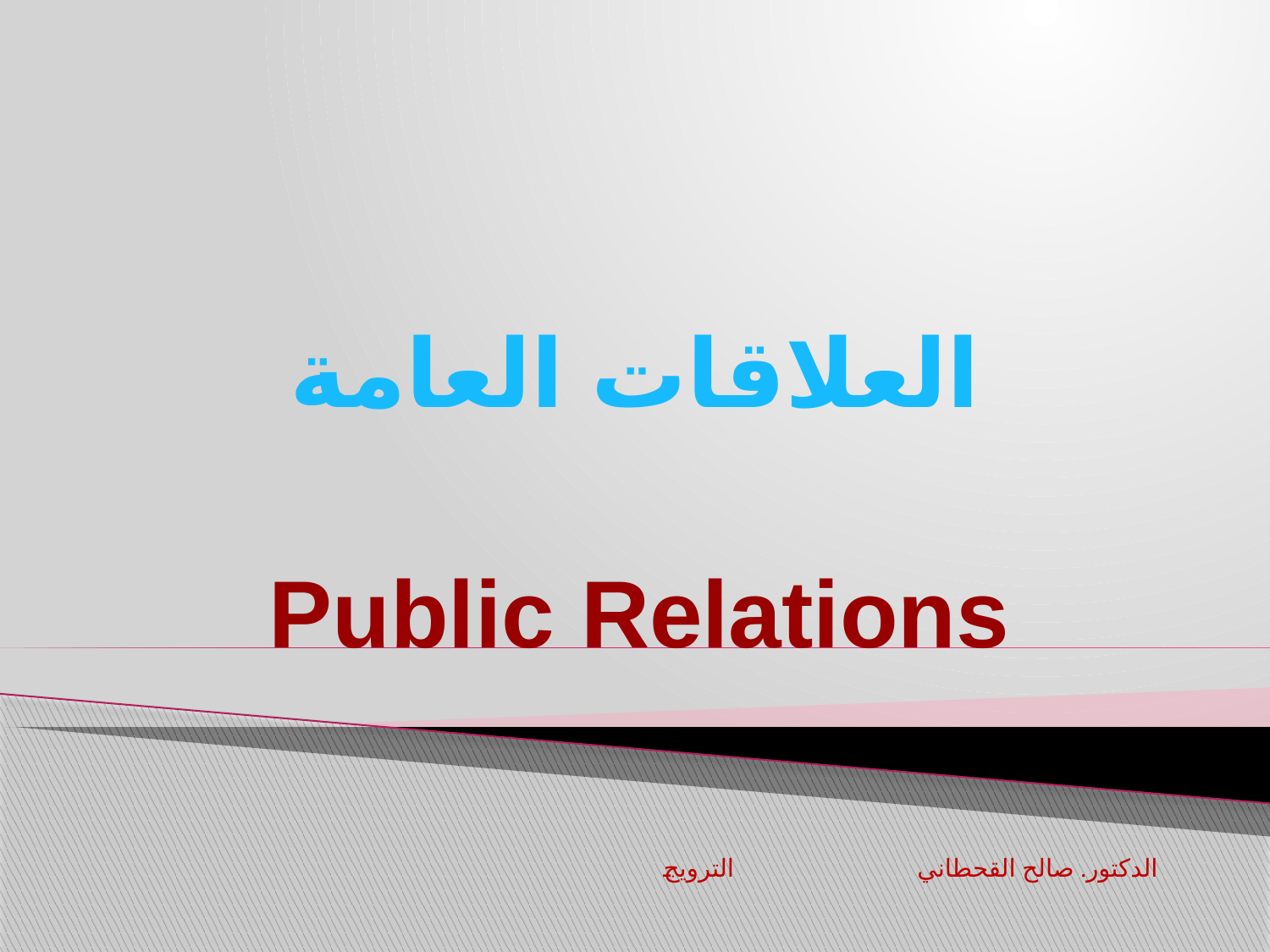

# العلاقات العامة
Public Relations
الترويج		الدكتور. صالح القحطاني